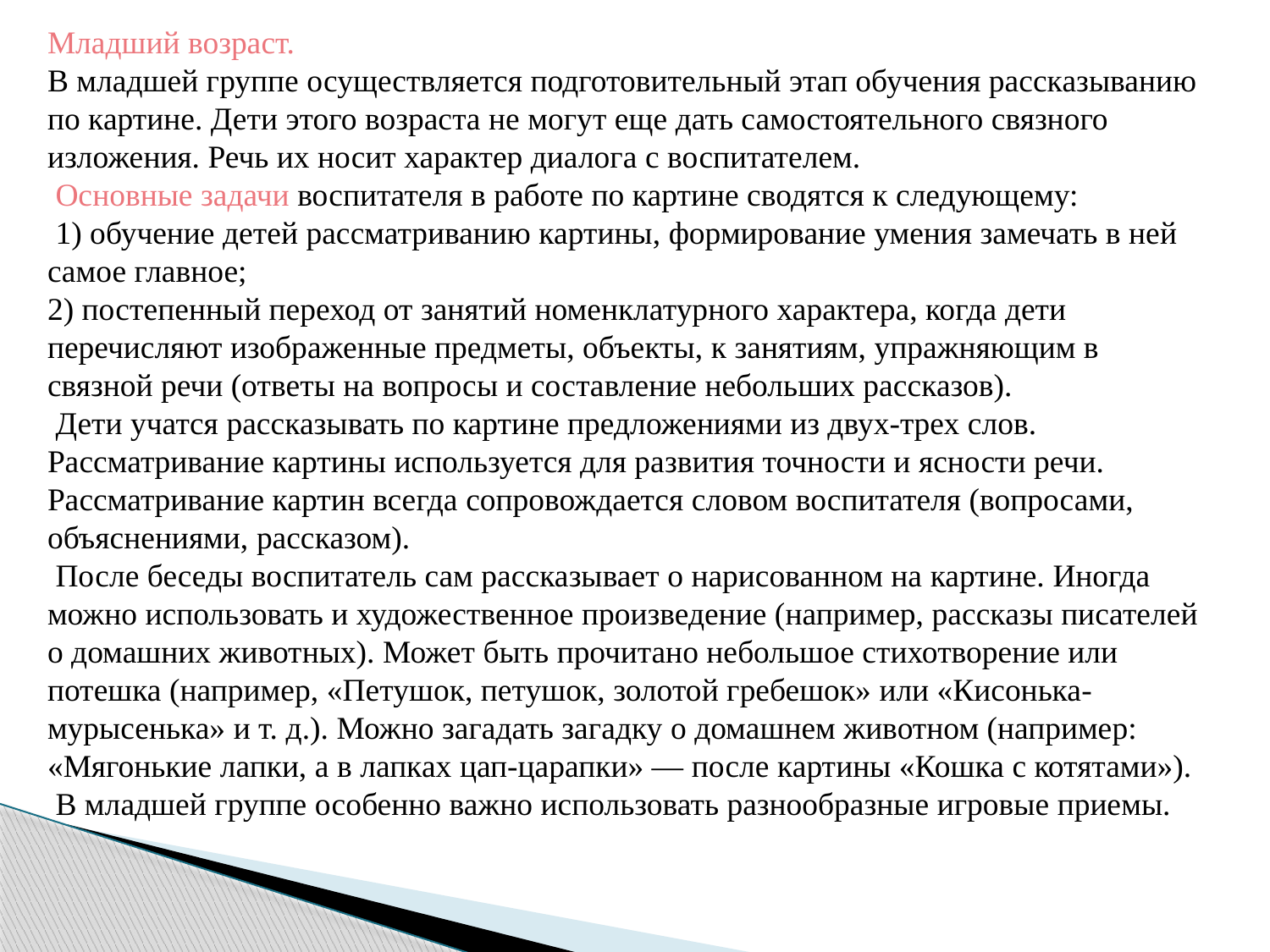

Младший возраст.
В младшей группе осуществляется подготовительный этап обучения рассказыванию по картине. Дети этого возраста не могут еще дать самостоятельного связного изложения. Речь их носит характер диалога с воспитателем.
 Основные задачи воспитателя в работе по картине сводятся к следующему:
 1) обучение детей рассматриванию картины, формирование умения замечать в ней самое главное;
2) постепенный переход от занятий номенклатурного характера, когда дети перечисляют изображенные предметы, объекты, к занятиям, упражняющим в связной речи (ответы на вопросы и составление небольших рассказов).
 Дети учатся рассказывать по картине предложениями из двух-трех слов. Рассматривание картины используется для развития точности и ясности речи.
Рассматривание картин всегда сопровождается словом воспитателя (вопросами, объяснениями, рассказом).
 После беседы воспитатель сам рассказывает о нарисованном на картине. Иногда можно использовать и художественное произведение (например, рассказы писателей о домашних животных). Может быть прочитано небольшое стихотворение или потешка (например, «Петушок, петушок, золотой гребешок» или «Кисонька-мурысенька» и т. д.). Можно загадать загадку о домашнем животном (например: «Мягонькие лапки, а в лапках цап-царапки» — после картины «Кошка с котятами»).
 В младшей группе особенно важно использовать разнообразные игровые приемы.